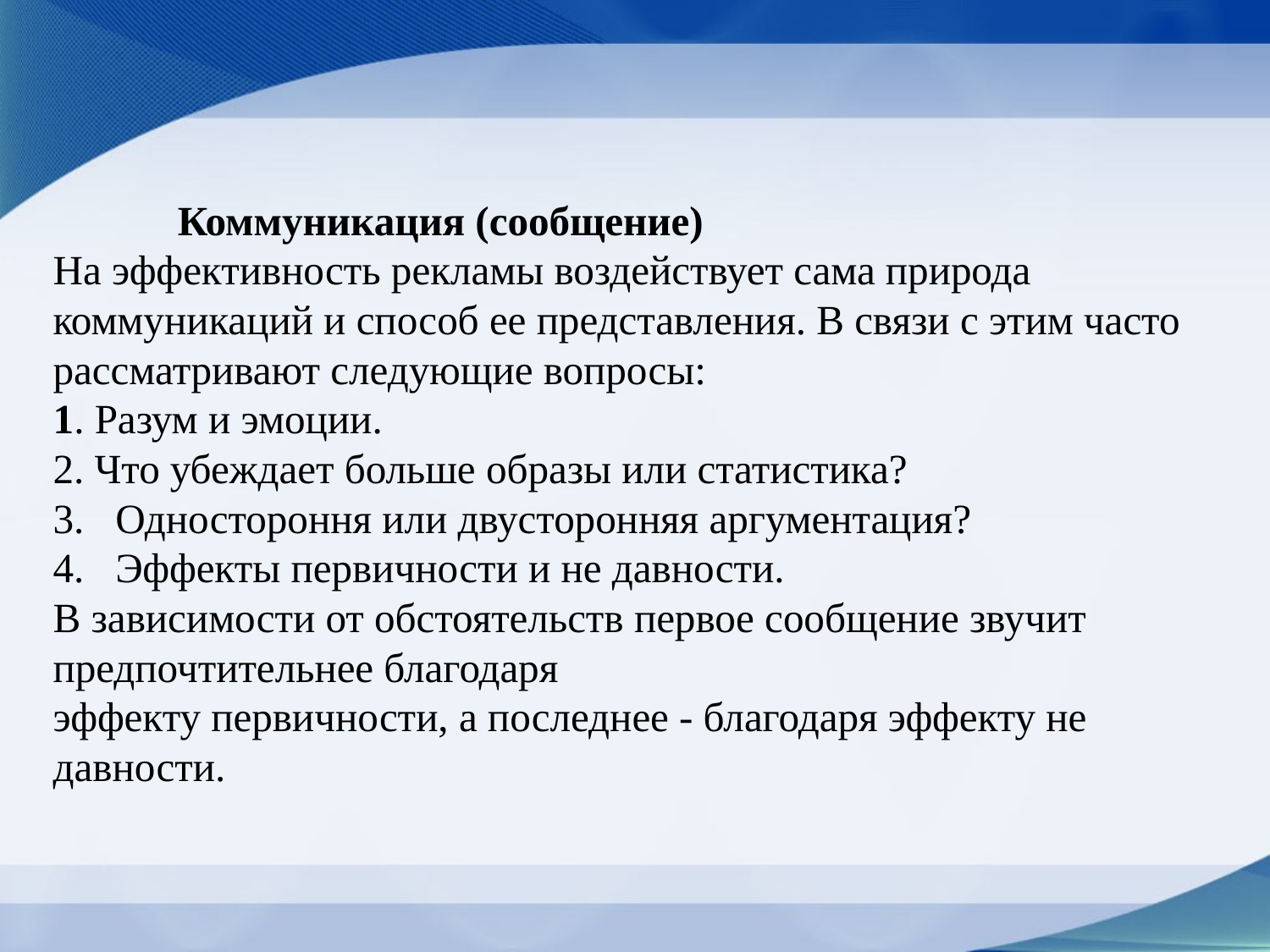

# Коммуникация (сообщение) На эффективность рекламы воздействует сама природа коммуникаций и способ ее представления. В связи с этим часто рассматривают следующие вопросы: 1. Разум и эмоции. 2. Что убеждает больше образы или статистика? 3.   Одностороння или двусторонняя аргументация? 4.   Эффекты первичности и не давности. В зависимости от обстоятельств первое сообщение звучит предпочтительнее благодаря эффекту первичности, а последнее - благодаря эффекту не давности.